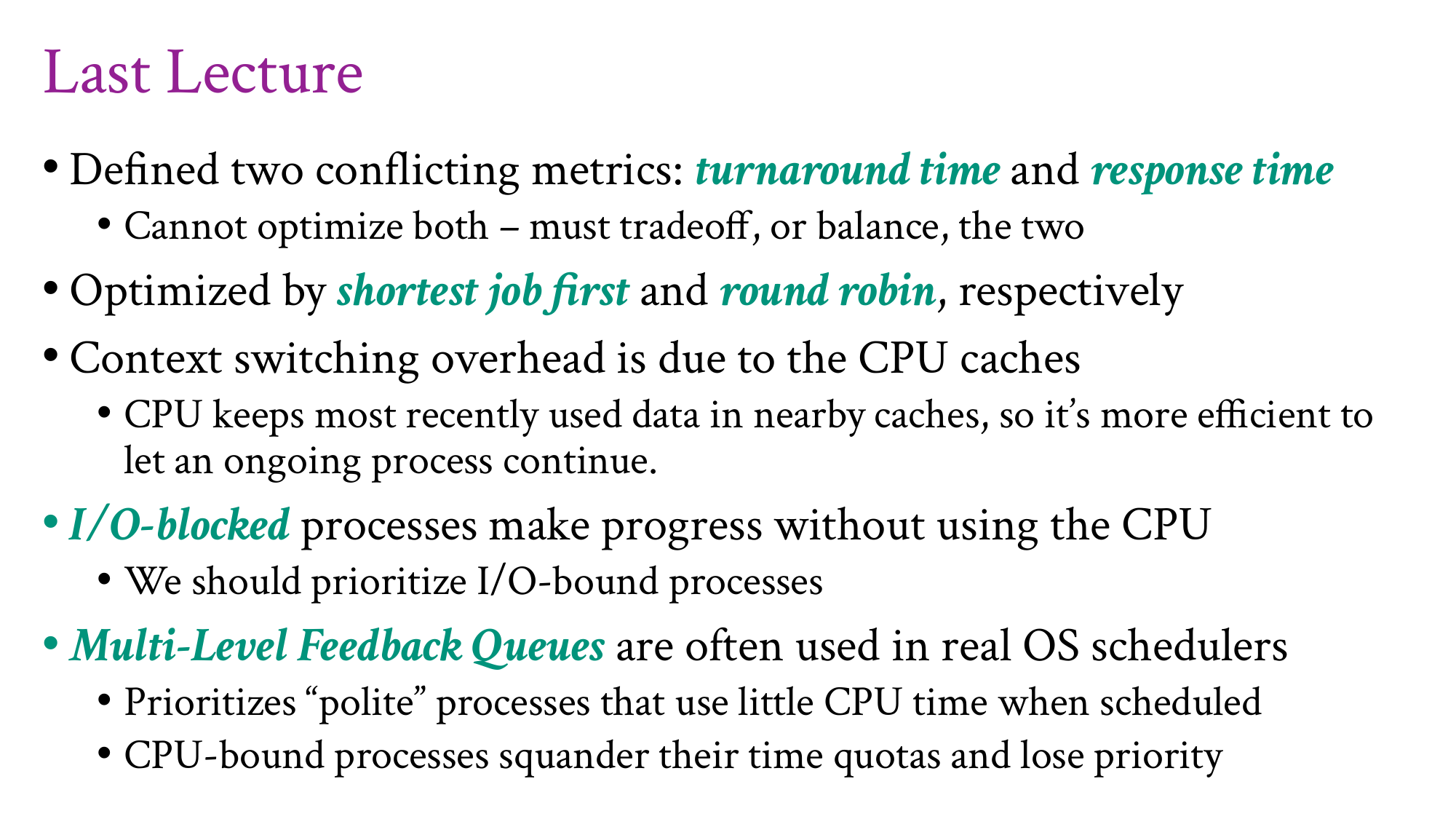

# Last Lecture
Defined two conflicting metrics: turnaround time and response time
Cannot optimize both – must tradeoff, or balance, the two
Optimized by shortest job first and round robin, respectively
Context switching overhead is due to the CPU caches
CPU keeps most recently used data in nearby caches, so it’s more efficient to let an ongoing process continue.
I/O-blocked processes make progress without using the CPU
We should prioritize I/O-bound processes
Multi-Level Feedback Queues are often used in real OS schedulers
Prioritizes “polite” processes that use little CPU time when scheduled
CPU-bound processes squander their time quotas and lose priority